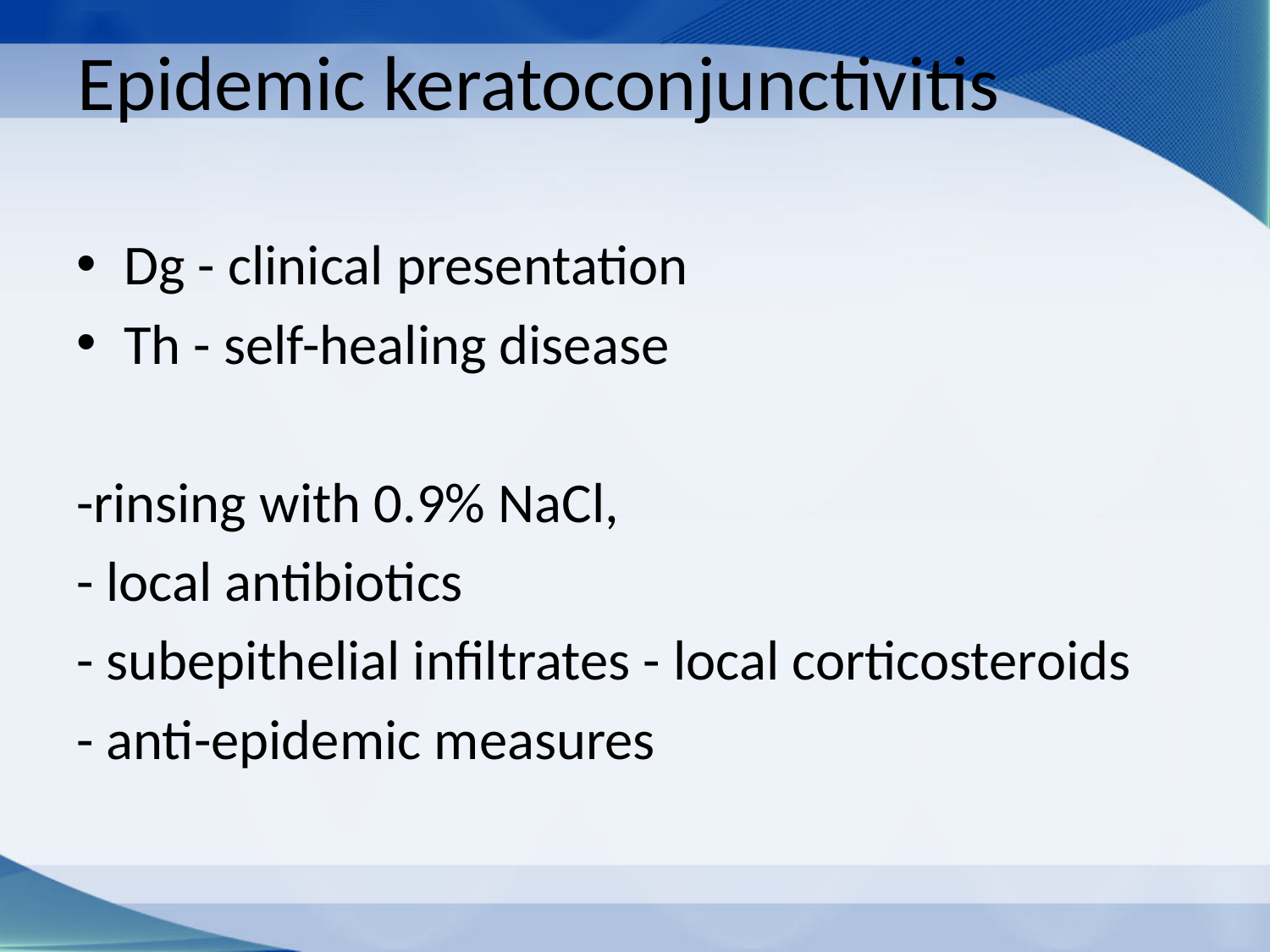

# Epidemic keratoconjunctivitis
Dg - clinical presentation
Th - self-healing disease

-rinsing with 0.9% NaCl,
- local antibiotics
- subepithelial infiltrates - local corticosteroids
- anti-epidemic measures